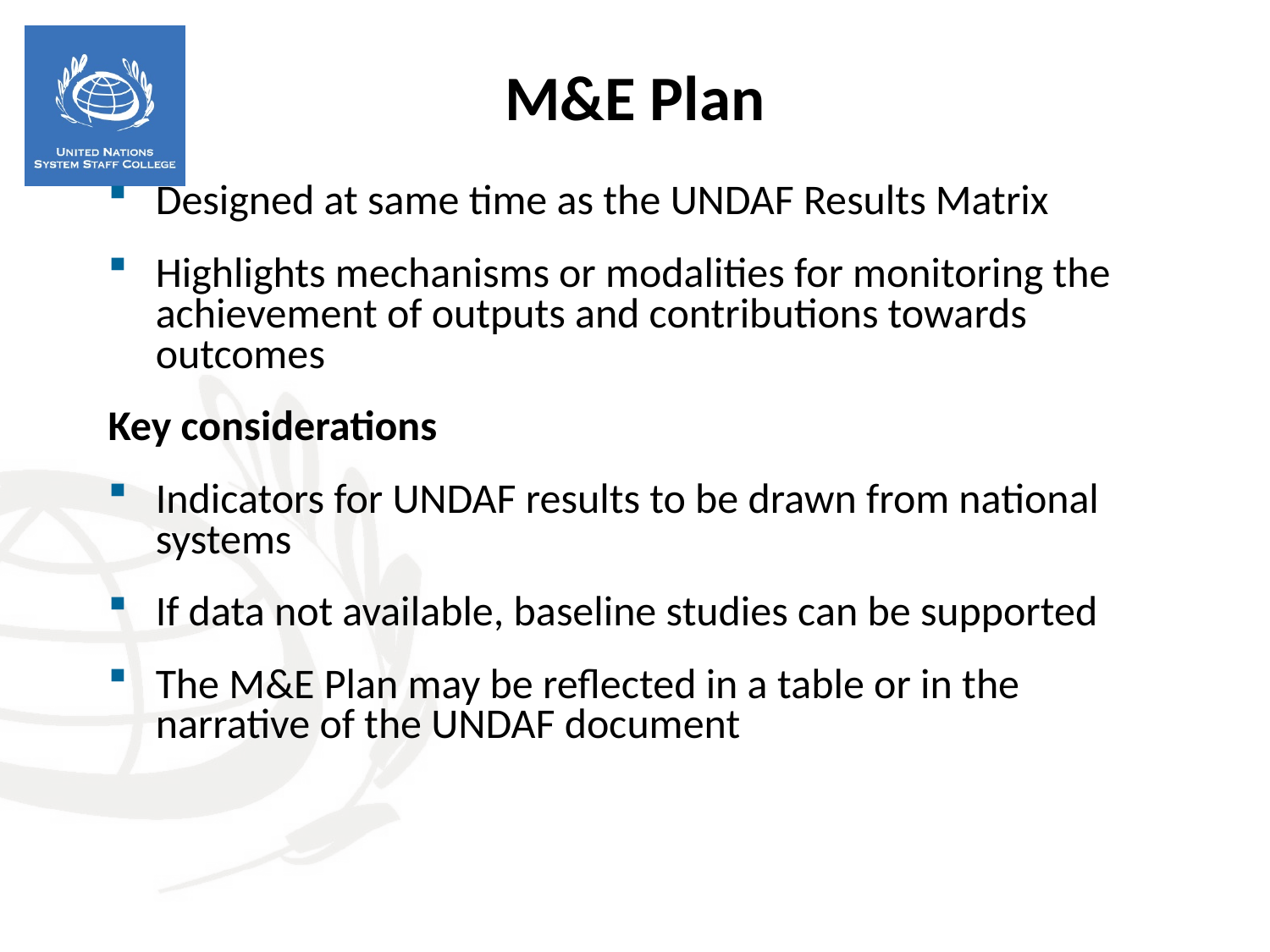

M&E Plan
Designed at same time as the UNDAF Results Matrix
Highlights mechanisms or modalities for monitoring the achievement of outputs and contributions towards outcomes
Key considerations
Indicators for UNDAF results to be drawn from national systems
If data not available, baseline studies can be supported
The M&E Plan may be reflected in a table or in the narrative of the UNDAF document